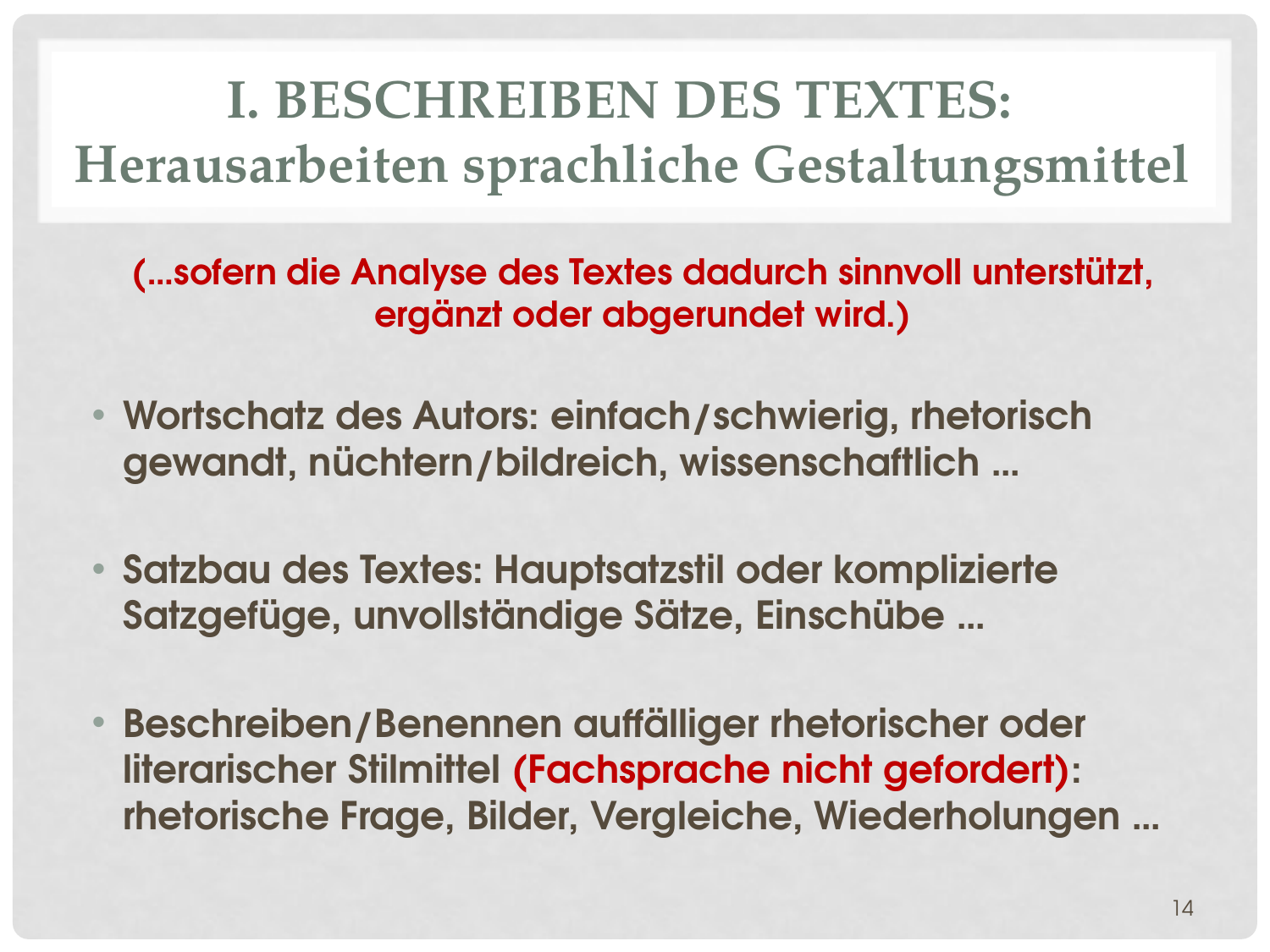

# I. Beschreiben des Textes: Herausarbeiten sprachliche Gestaltungsmittel
(…sofern die Analyse des Textes dadurch sinnvoll unterstützt, ergänzt oder abgerundet wird.)

Wortschatz des Autors: einfach/schwierig, rhetorisch gewandt, nüchtern/bildreich, wissenschaftlich …

Satzbau des Textes: Hauptsatzstil oder komplizierte Satzgefüge, unvollständige Sätze, Einschübe …

Beschreiben/Benennen auffälliger rhetorischer oder literarischer Stilmittel (Fachsprache nicht gefordert): rhetorische Frage, Bilder, Vergleiche, Wiederholungen …
14